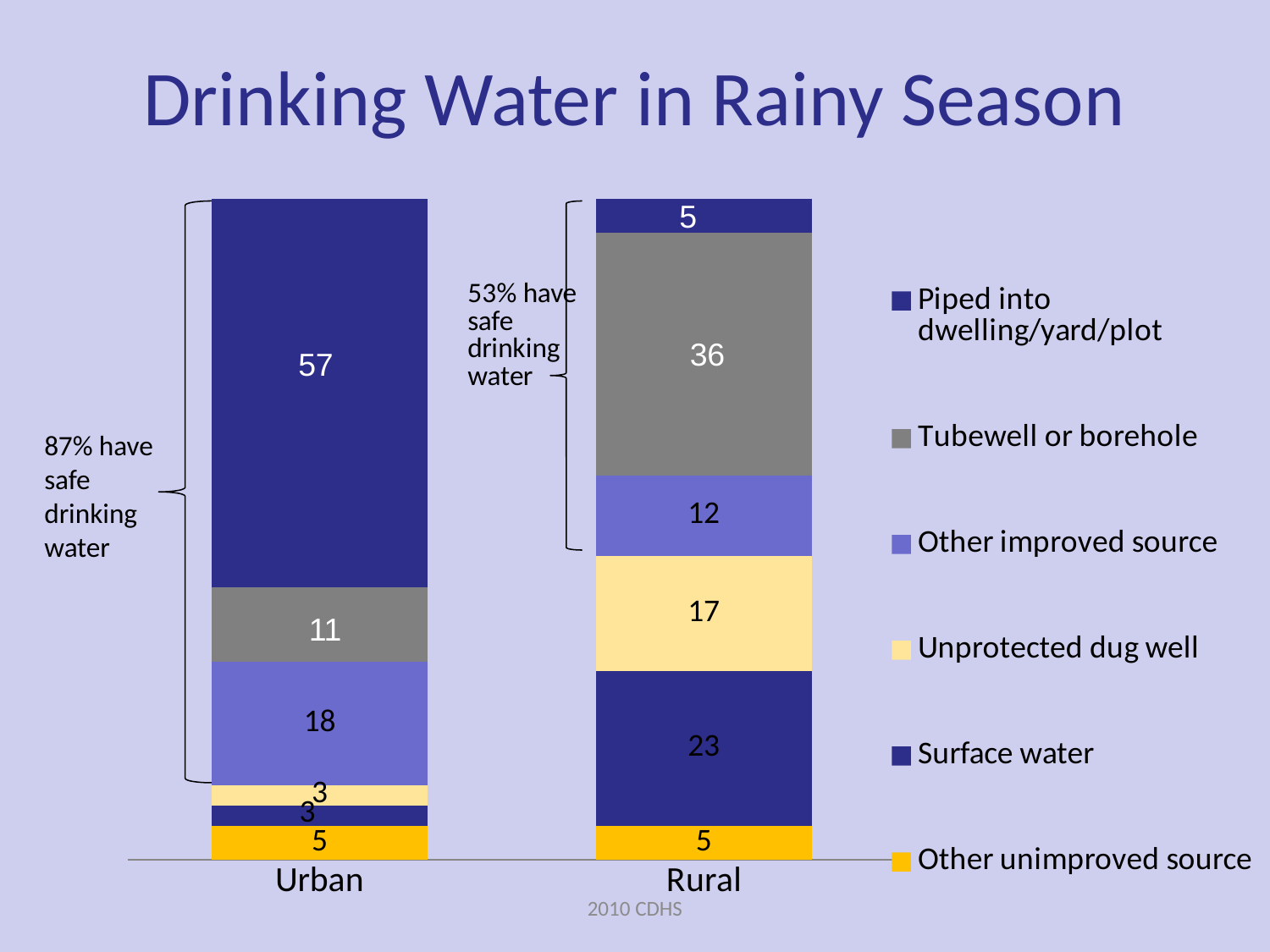

# Drinking Water in Rainy Season

### Chart

| Category | Other unimproved source | Surface water | Unprotected dug well | Other improved source | Tubewell or borehole | Piped into dwelling/yard/plot |
|---|---|---|---|---|---|---|
| Urban | 5.0 | 3.0 | 3.0 | 18.0 | 11.0 | 57.0 |
| Rural | 5.0 | 23.0 | 17.0 | 12.0 | 36.0 | 5.0 |
5

36
57
87% have safe drinking water
11
5
2010 CDHS